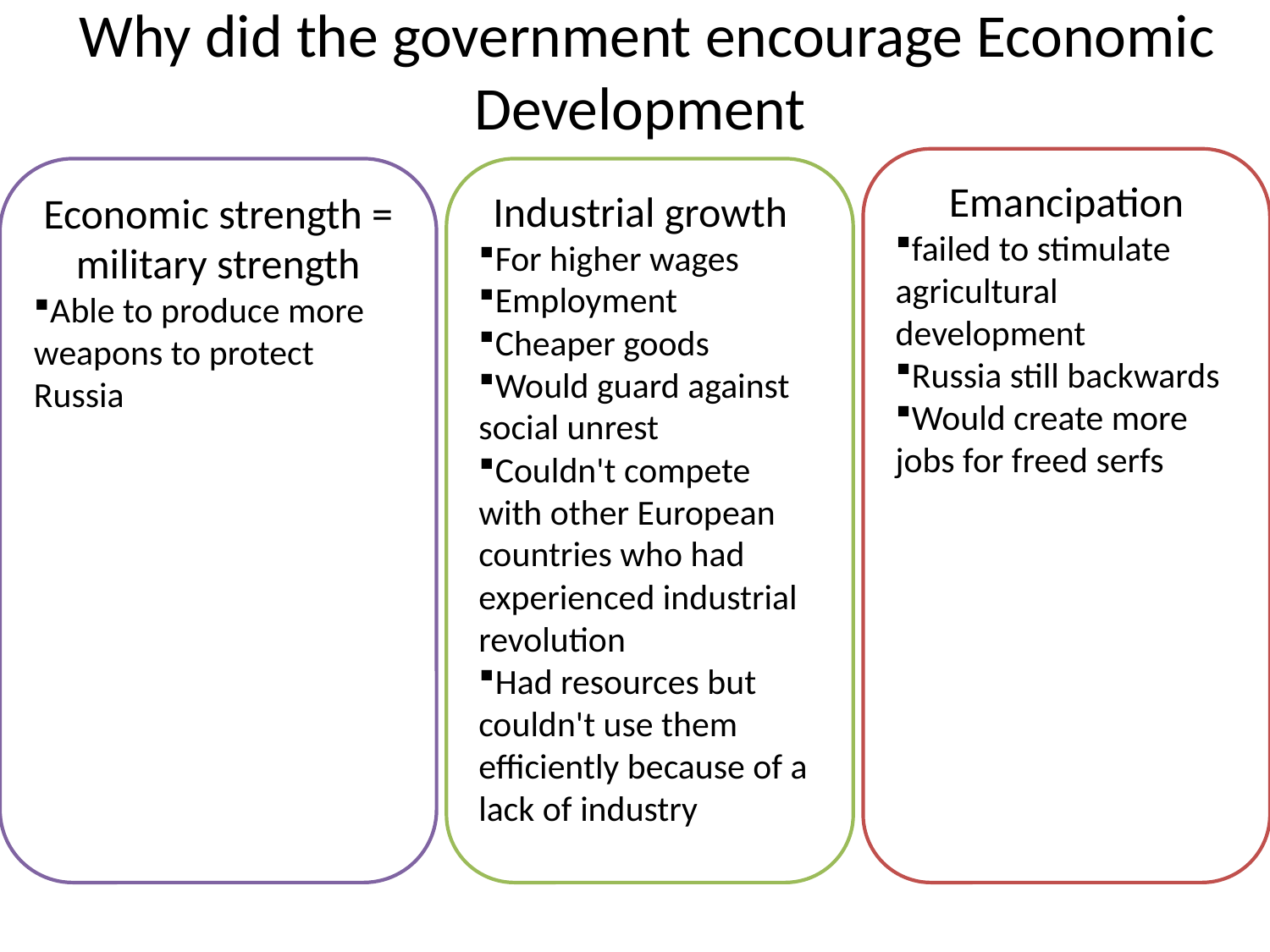

# Why did the government encourage Economic Development
Emancipation
failed to stimulate agricultural development
Russia still backwards
Would create more jobs for freed serfs

Economic strength = military strength
Able to produce more weapons to protect Russia

Industrial growth
For higher wages
Employment
Cheaper goods
Would guard against social unrest
Couldn't compete with other European countries who had experienced industrial revolution
Had resources but couldn't use them efficiently because of a lack of industry